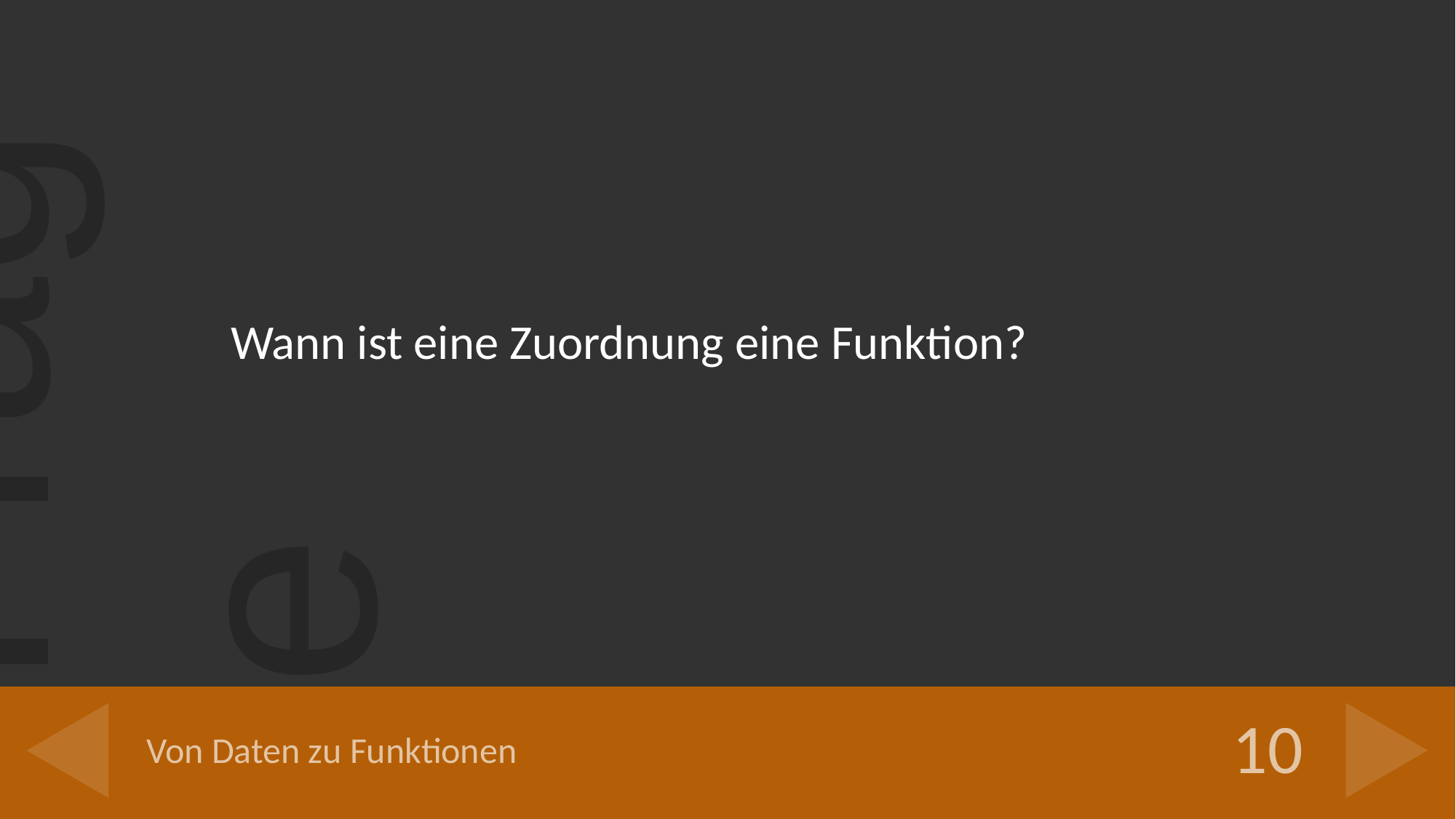

Wann ist eine Zuordnung eine Funktion?
# Von Daten zu Funktionen
10